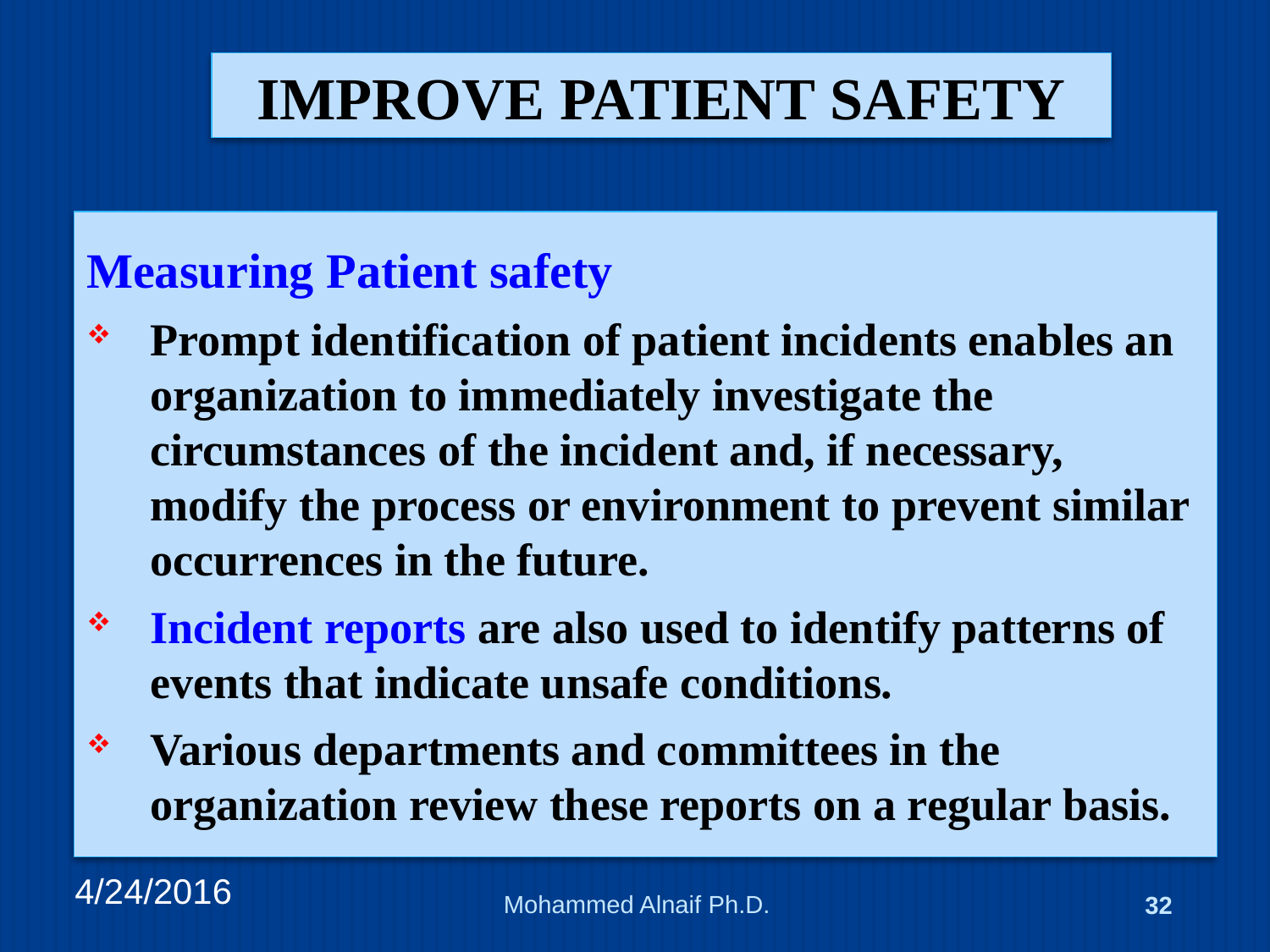

# improve patient safety
Measuring Patient safety
Prompt identification of patient incidents enables an organization to immediately investigate the circumstances of the incident and, if necessary, modify the process or environment to prevent similar occurrences in the future.
Incident reports are also used to identify patterns of events that indicate unsafe conditions.
Various departments and committees in the organization review these reports on a regular basis.
4/24/2016
Mohammed Alnaif Ph.D.
32